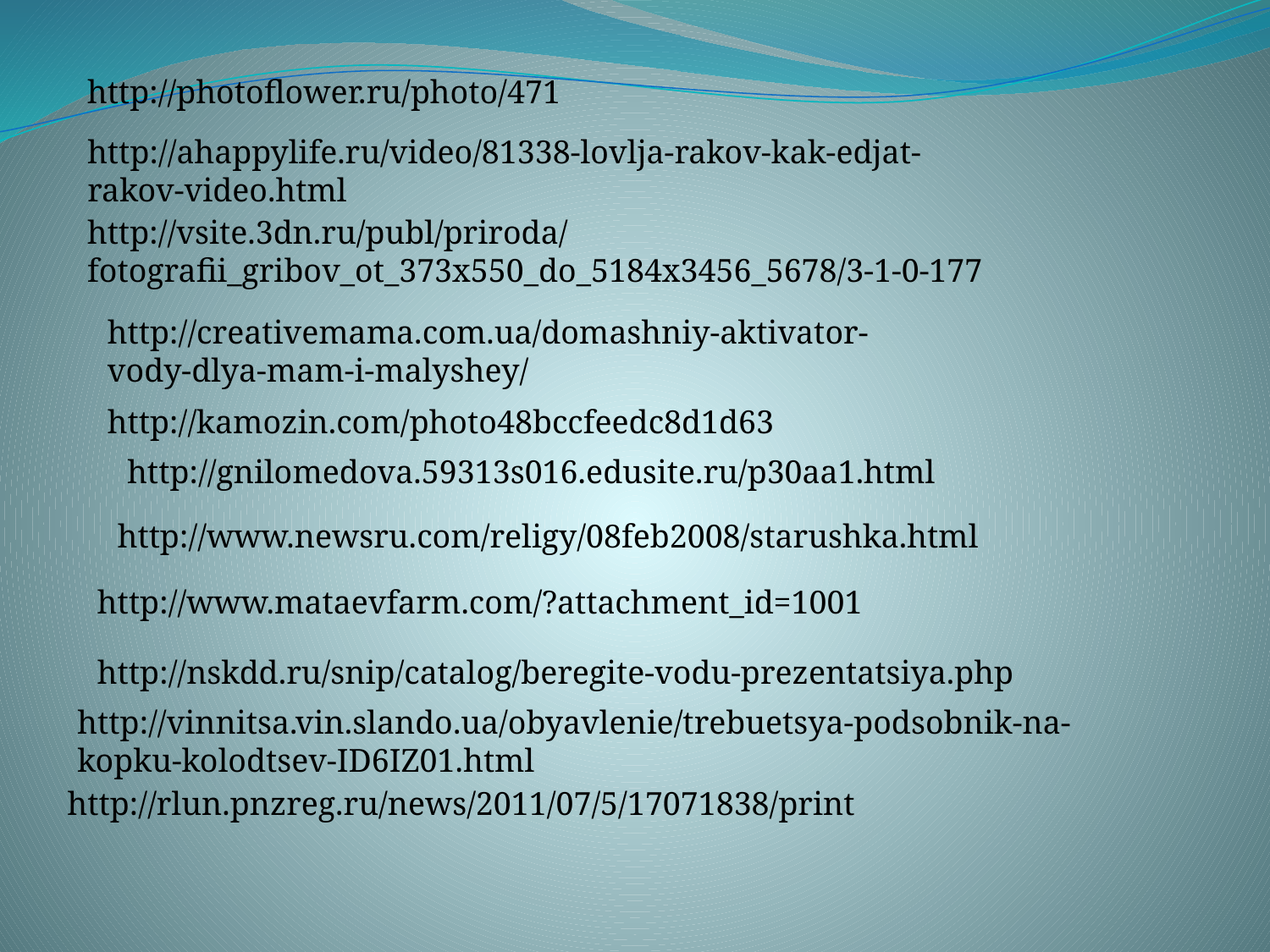

http://photoflower.ru/photo/471
http://ahappylife.ru/video/81338-lovlja-rakov-kak-edjat-rakov-video.html
http://vsite.3dn.ru/publ/priroda/fotografii_gribov_ot_373x550_do_5184x3456_5678/3-1-0-177
http://creativemama.com.ua/domashniy-aktivator-vody-dlya-mam-i-malyshey/
http://kamozin.com/photo48bccfeedc8d1d63
http://gnilomedova.59313s016.edusite.ru/p30aa1.html
http://www.newsru.com/religy/08feb2008/starushka.html
http://www.mataevfarm.com/?attachment_id=1001
http://nskdd.ru/snip/catalog/beregite-vodu-prezentatsiya.php
http://vinnitsa.vin.slando.ua/obyavlenie/trebuetsya-podsobnik-na-kopku-kolodtsev-ID6IZ01.html
http://rlun.pnzreg.ru/news/2011/07/5/17071838/print